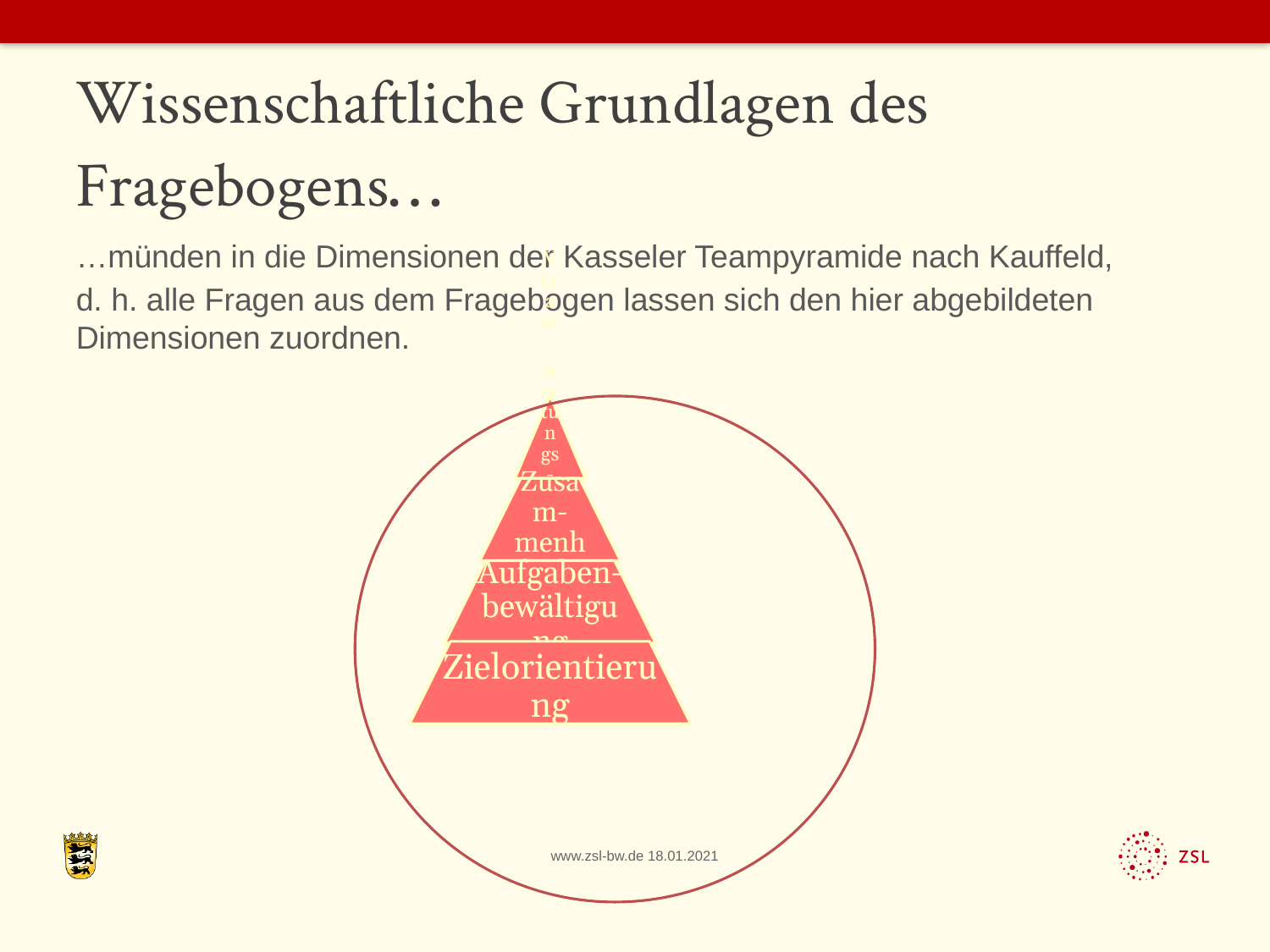

# Wissenschaftliche Grundlagen des Fragebogens…
…münden in die Dimensionen der Kasseler Teampyramide nach Kauffeld,
d. h. alle Fragen aus dem Fragebogen lassen sich den hier abgebildeten Dimensionen zuordnen.

Verant-
wortungs-übernahme
Zusam-menhalt
Aufgaben-bewältigung
Zielorientierung